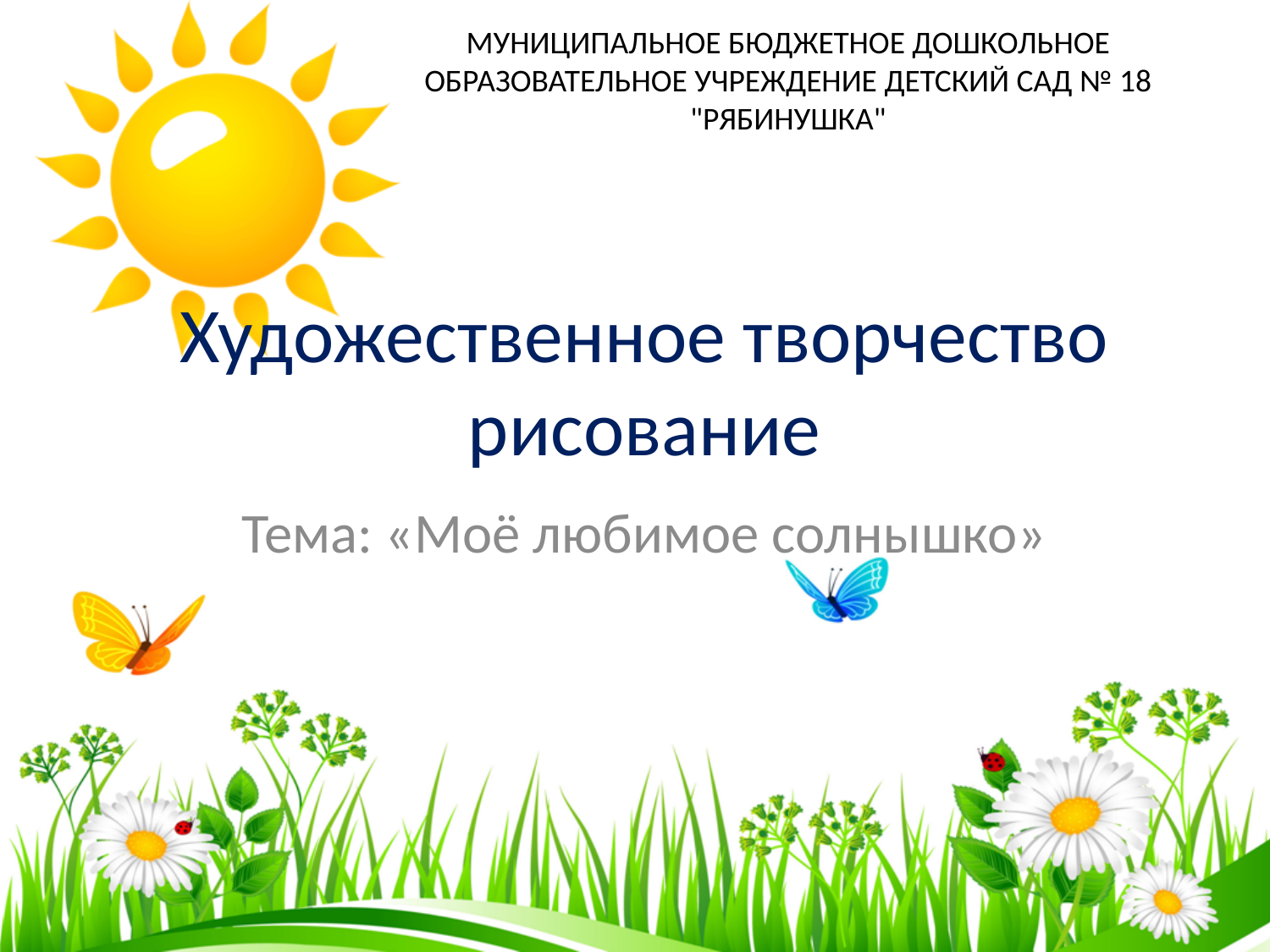

МУНИЦИПАЛЬНОЕ БЮДЖЕТНОЕ ДОШКОЛЬНОЕ ОБРАЗОВАТЕЛЬНОЕ УЧРЕЖДЕНИЕ ДЕТСКИЙ САД № 18 "РЯБИНУШКА"
# Художественное творчество рисование
Тема: «Моё любимое солнышко»